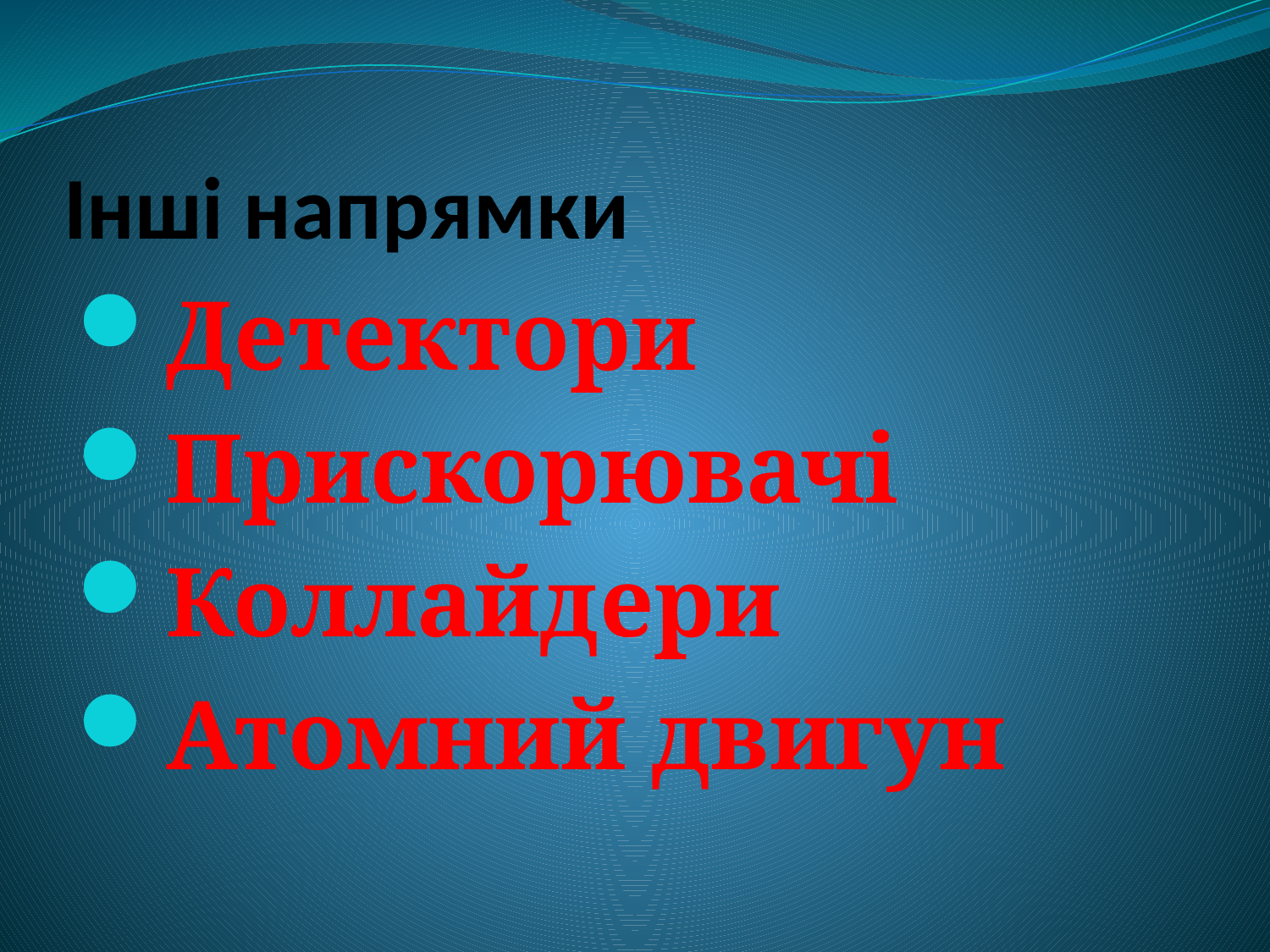

# Інші напрямки
Детектори
Прискорювачі
Коллайдери
Атомний двигун